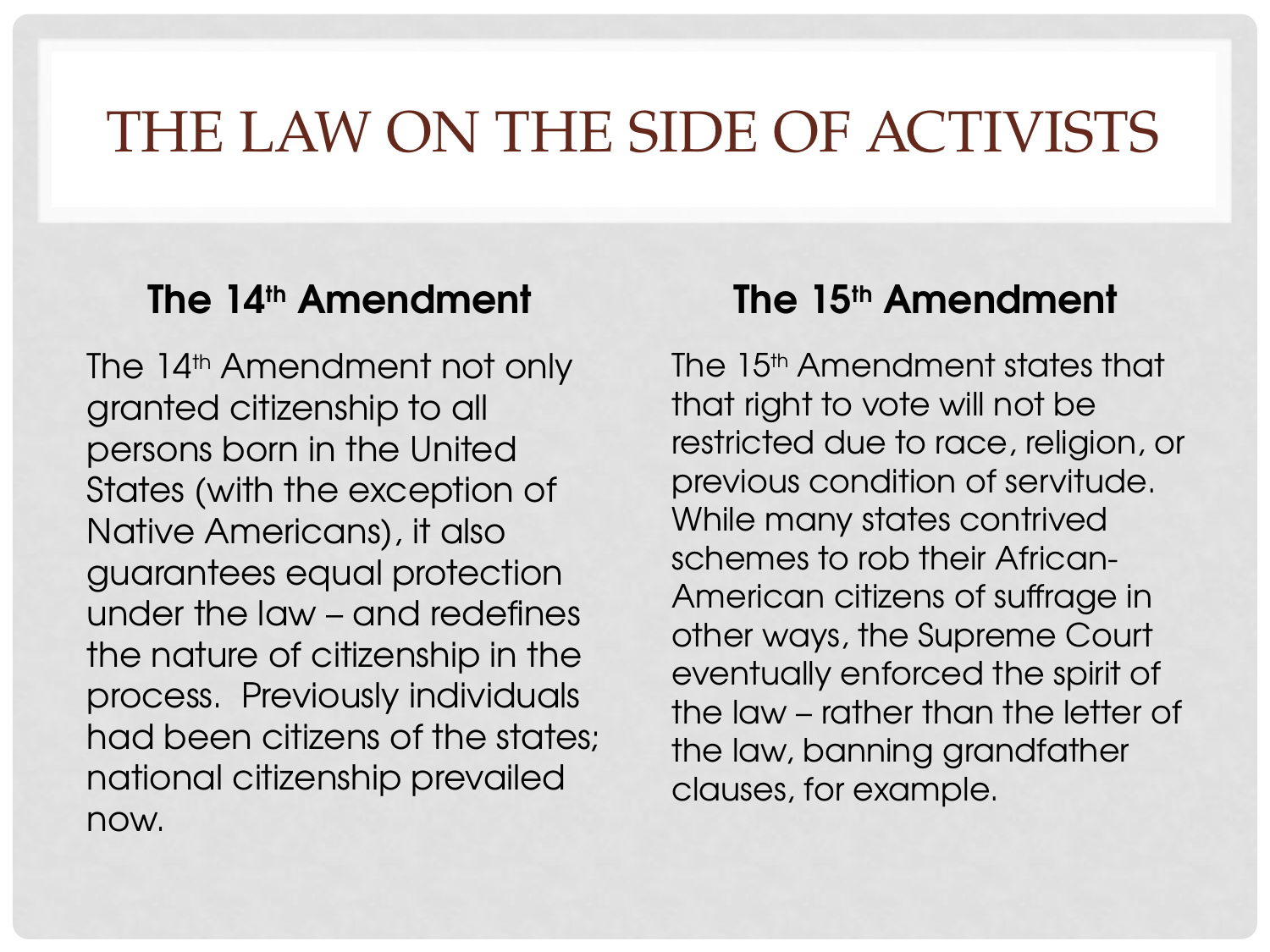

# The law on the side of Activists
The 14th Amendment
The 15th Amendment
The 14th Amendment not only granted citizenship to all persons born in the United States (with the exception of Native Americans), it also guarantees equal protection under the law – and redefines the nature of citizenship in the process.  Previously individuals had been citizens of the states; national citizenship prevailed now.
The 15th Amendment states that that right to vote will not be restricted due to race, religion, or previous condition of servitude.  While many states contrived schemes to rob their African-American citizens of suffrage in other ways, the Supreme Court eventually enforced the spirit of the law – rather than the letter of the law, banning grandfather clauses, for example.